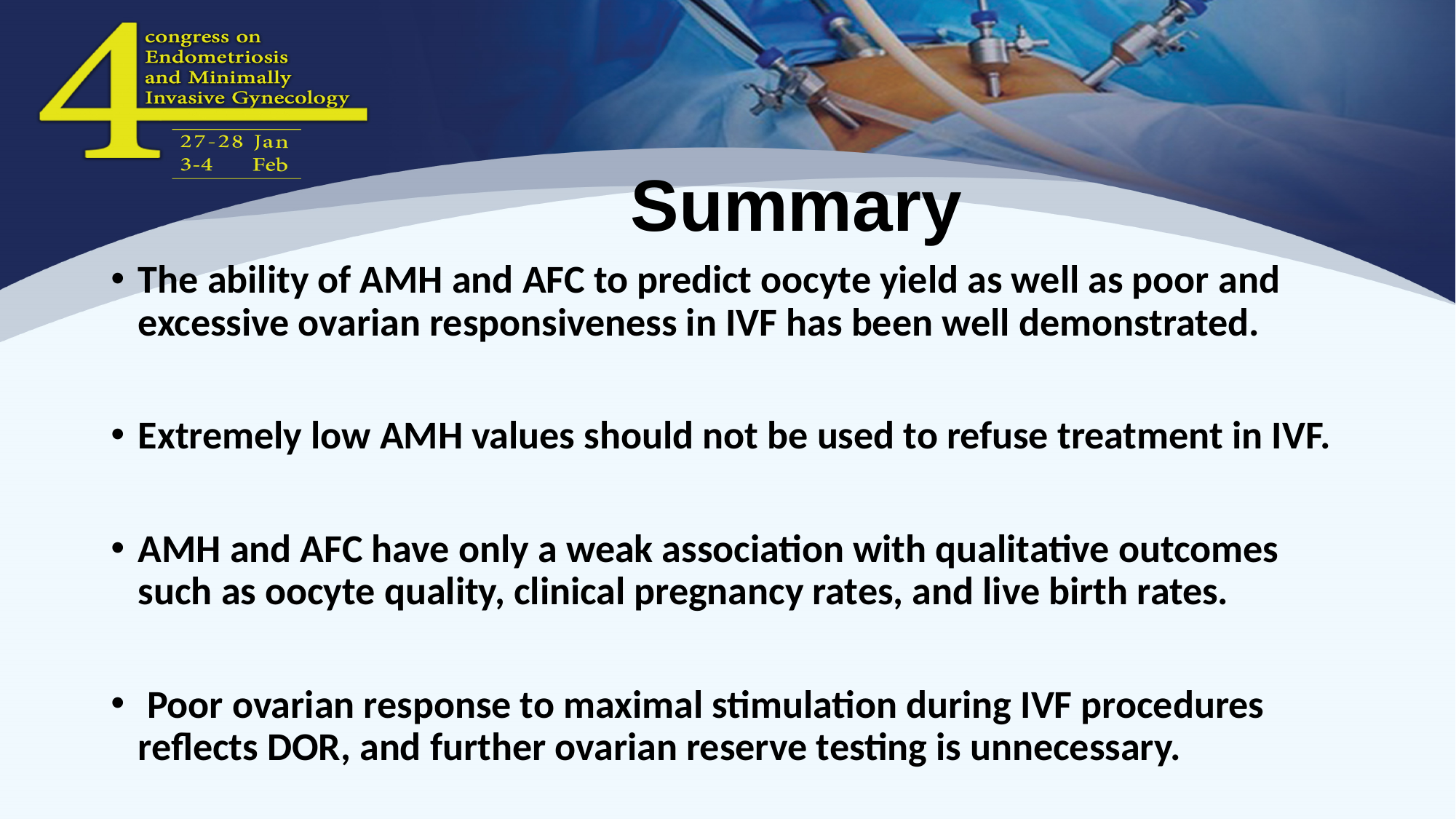

# Summary
The ability of AMH and AFC to predict oocyte yield as well as poor and excessive ovarian responsiveness in IVF has been well demonstrated.

Extremely low AMH values should not be used to refuse treatment in IVF.

AMH and AFC have only a weak association with qualitative outcomes such as oocyte quality, clinical pregnancy rates, and live birth rates.

 Poor ovarian response to maximal stimulation during IVF procedures reflects DOR, and further ovarian reserve testing is unnecessary.